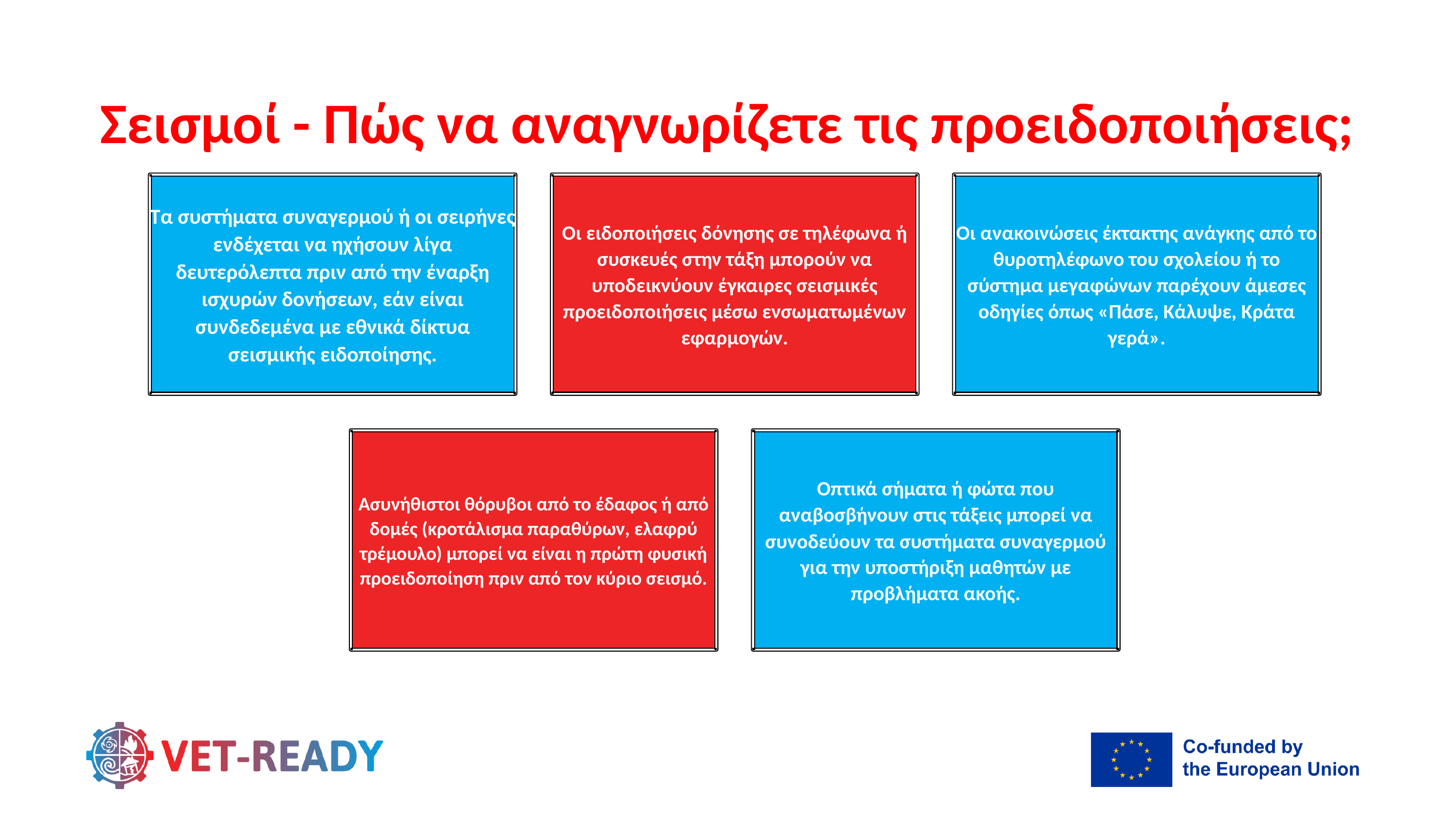

Σεισμοί - Πώς να αναγνωρίζετε τις προειδοποιήσεις;

Τα συστήματα συναγερμού ή οι σειρήνες ενδέχεται να ηχήσουν λίγα δευτερόλεπτα πριν από την έναρξη ισχυρών δονήσεων, εάν είναι συνδεδεμένα με εθνικά δίκτυα σεισμικής ειδοποίησης.

Οι ειδοποιήσεις δόνησης σε τηλέφωνα ή συσκευές στην τάξη μπορούν να υποδεικνύουν έγκαιρες σεισμικές προειδοποιήσεις μέσω ενσωματωμένων εφαρμογών.

Οι ανακοινώσεις έκτακτης ανάγκης από το θυροτηλέφωνο του σχολείου ή το σύστημα μεγαφώνων παρέχουν άμεσες οδηγίες όπως «Πάσε, Κάλυψε, Κράτα γερά».

Ασυνήθιστοι θόρυβοι από το έδαφος ή από δομές (κροτάλισμα παραθύρων, ελαφρύ τρέμουλο) μπορεί να είναι η πρώτη φυσική προειδοποίηση πριν από τον κύριο σεισμό.

Οπτικά σήματα ή φώτα που αναβοσβήνουν στις τάξεις μπορεί να συνοδεύουν τα συστήματα συναγερμού για την υποστήριξη μαθητών με προβλήματα ακοής.